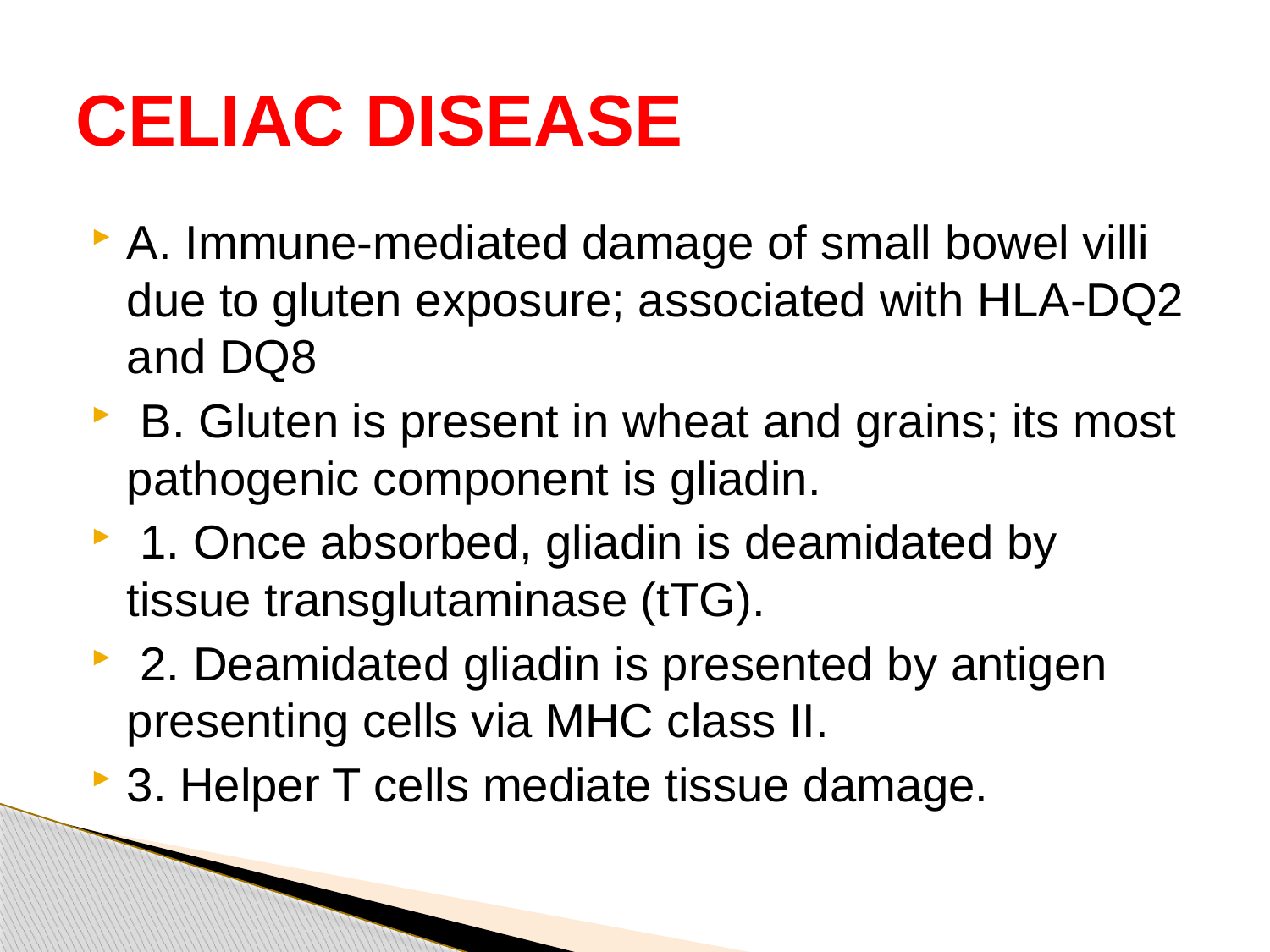

# CELIAC DISEASE
A. Immune-mediated damage of small bowel villi due to gluten exposure; associated with HLA-DQ2 and DQ8
 B. Gluten is present in wheat and grains; its most pathogenic component is gliadin.
 1. Once absorbed, gliadin is deamidated by tissue transglutaminase (tTG).
 2. Deamidated gliadin is presented by antigen presenting cells via MHC class II.
3. Helper T cells mediate tissue damage.